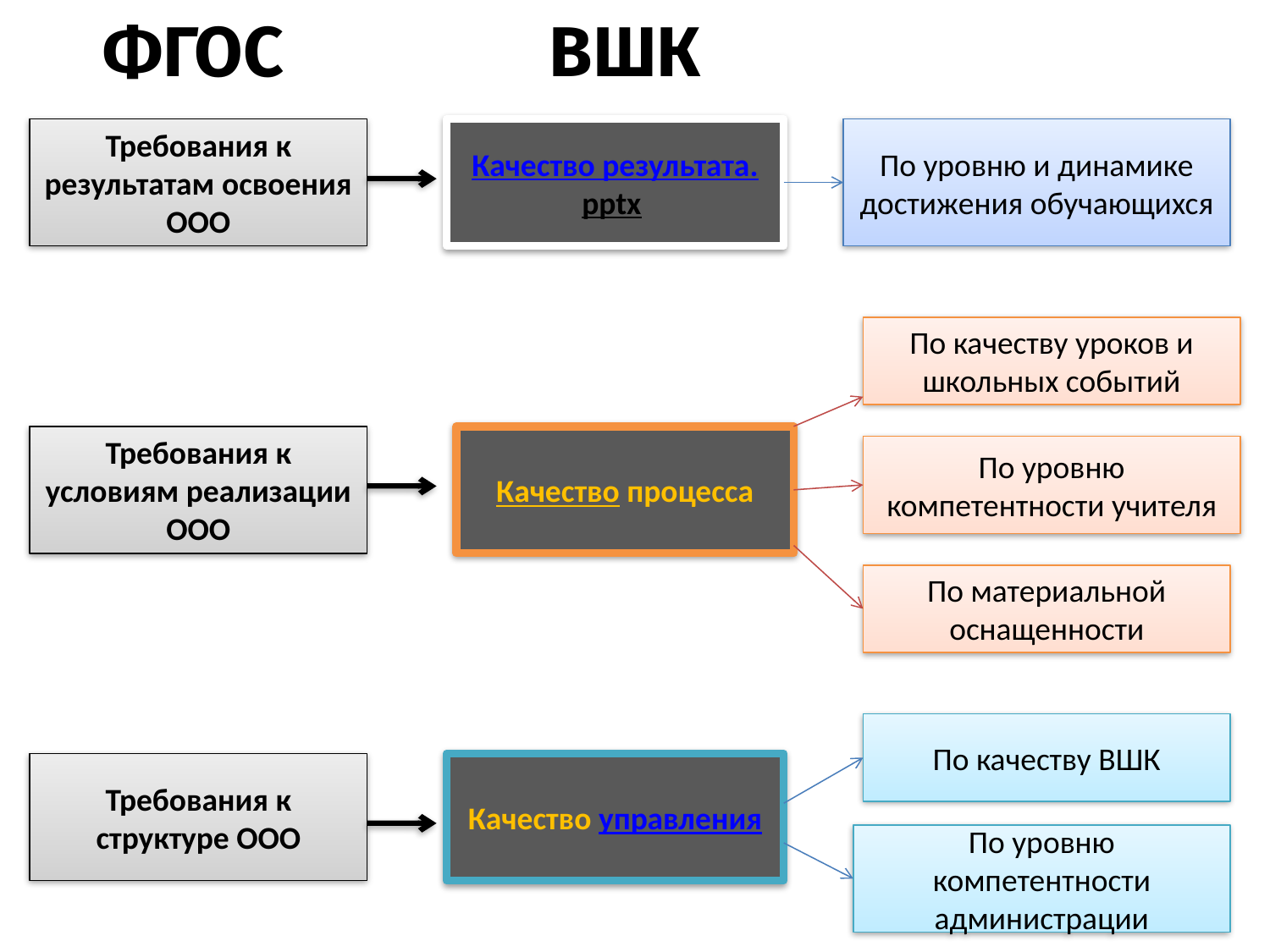

ФГОС
ВШК
Требования к результатам освоения ООО
Качество результата.pptx
По уровню и динамике достижения обучающихся
По качеству уроков и школьных событий
Требования к условиям реализации ООО
Качество процесса
По уровню компетентности учителя
По материальной оснащенности
По качеству ВШК
Качество управления
Требования к структуре ООО
По уровню компетентности администрации